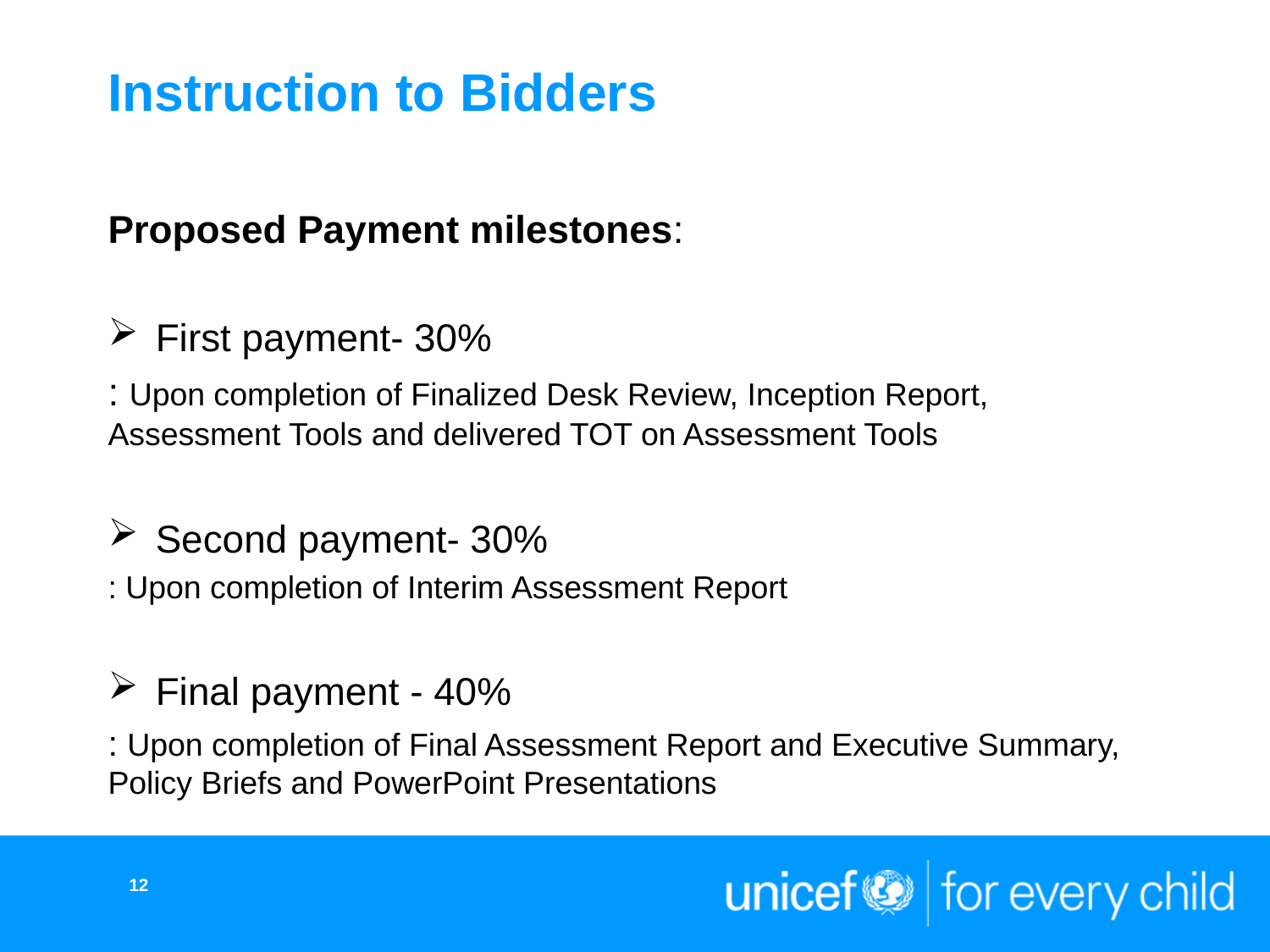

# Instruction to Bidders

Proposed Payment milestones:

First payment‐ 30%
: Upon completion of Finalized Desk Review, Inception Report, Assessment Tools and delivered TOT on Assessment Tools

Second payment‐ 30%
: Upon completion of Interim Assessment Report

Final payment ‐ 40%
: Upon completion of Final Assessment Report and Executive Summary, Policy Briefs and PowerPoint Presentations

12